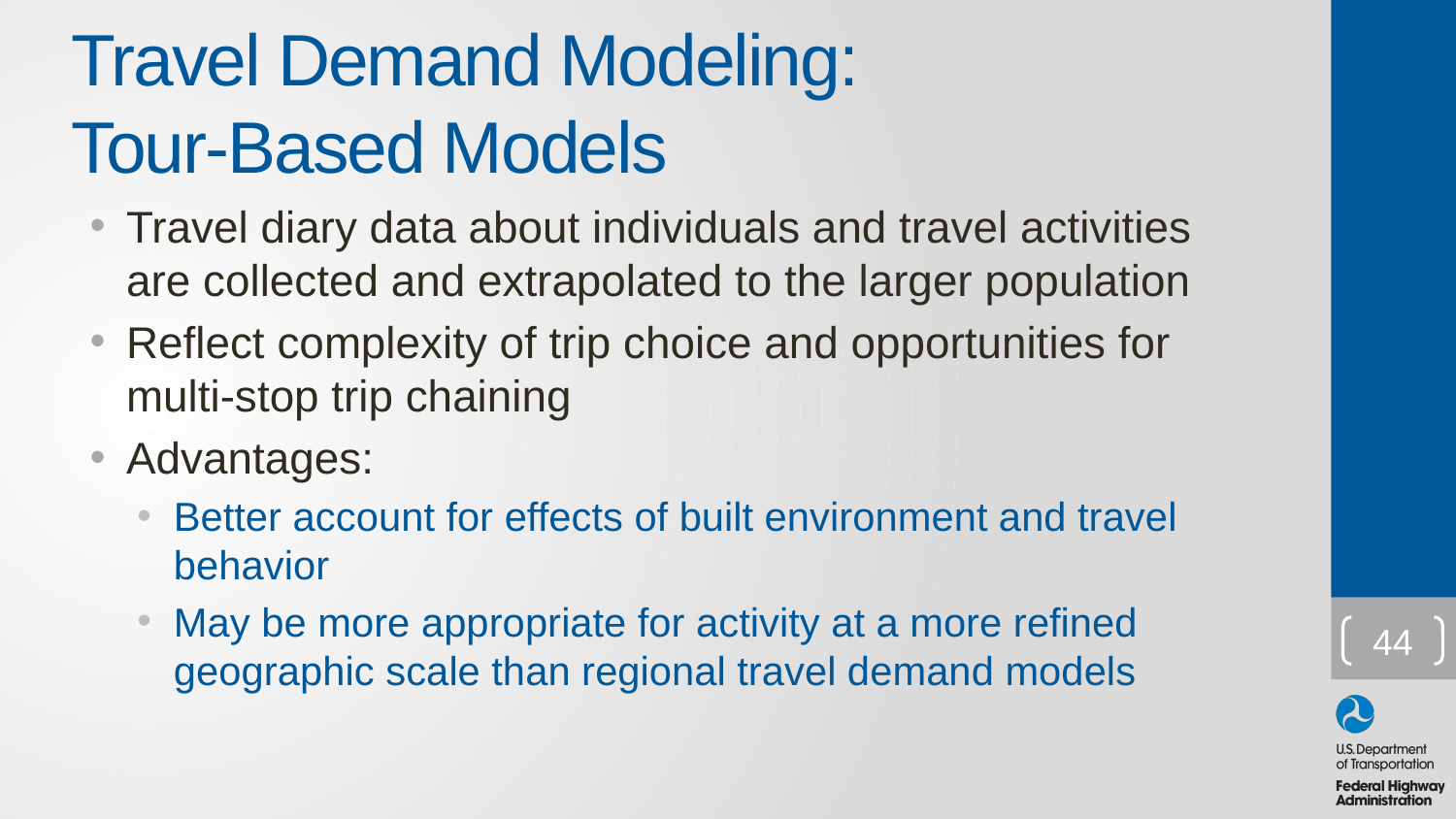

# Travel Demand Modeling: Tour-Based Models
Travel diary data about individuals and travel activities are collected and extrapolated to the larger population
Reflect complexity of trip choice and opportunities for multi-stop trip chaining
Advantages:
Better account for effects of built environment and travel behavior
May be more appropriate for activity at a more refined geographic scale than regional travel demand models
44